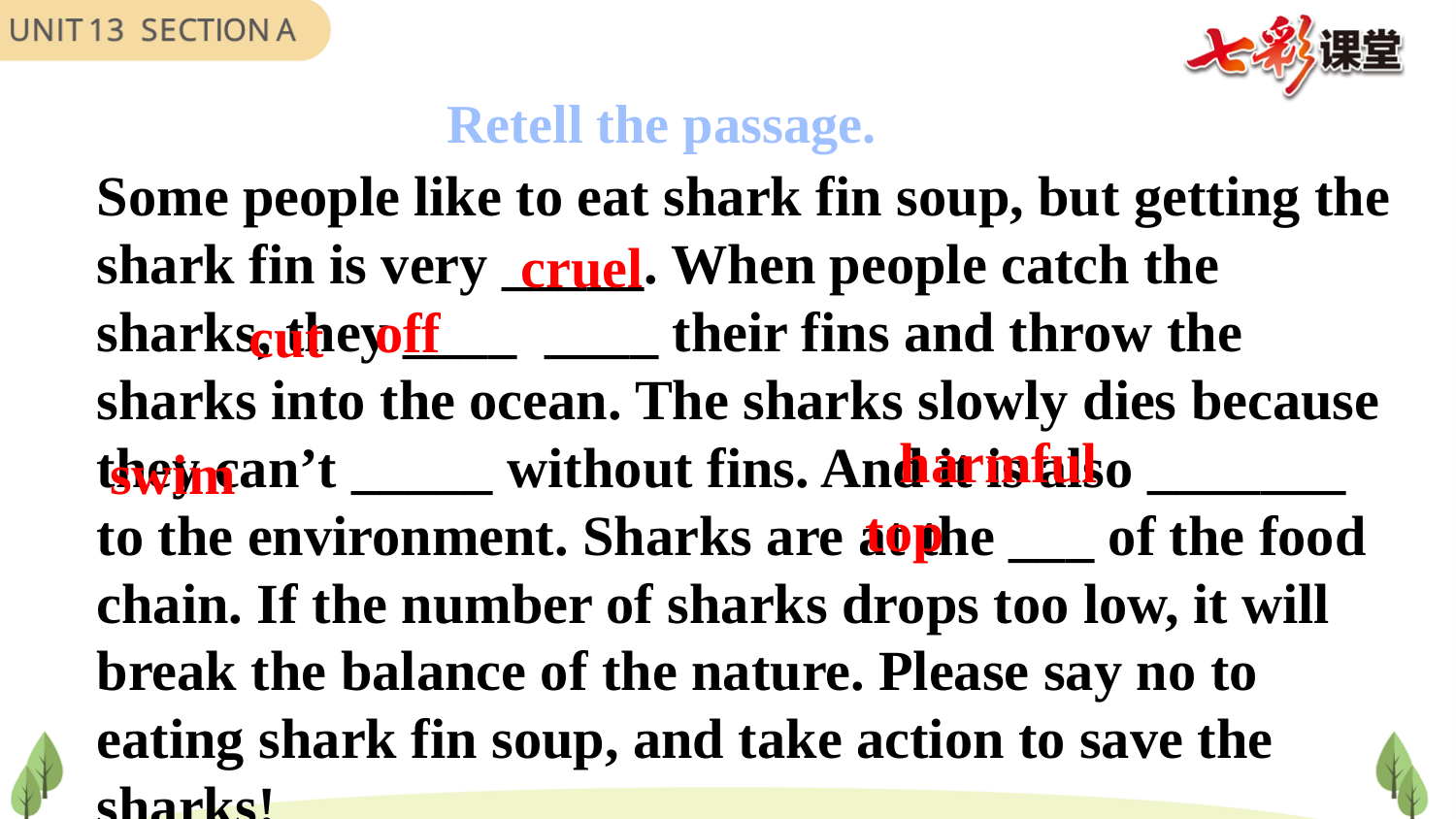

Retell the passage.
Some people like to eat shark fin soup, but getting the shark fin is very _____. When people catch the sharks, they ____  ____ their fins and throw the sharks into the ocean. The sharks slowly dies because they can’t _____ without fins. And it is also _______ to the environment. Sharks are at the ___ of the food chain. If the number of sharks drops too low, it will break the balance of the nature. Please say no to eating shark fin soup, and take action to save the sharks!
cruel
off
cut
harmful
swim
top